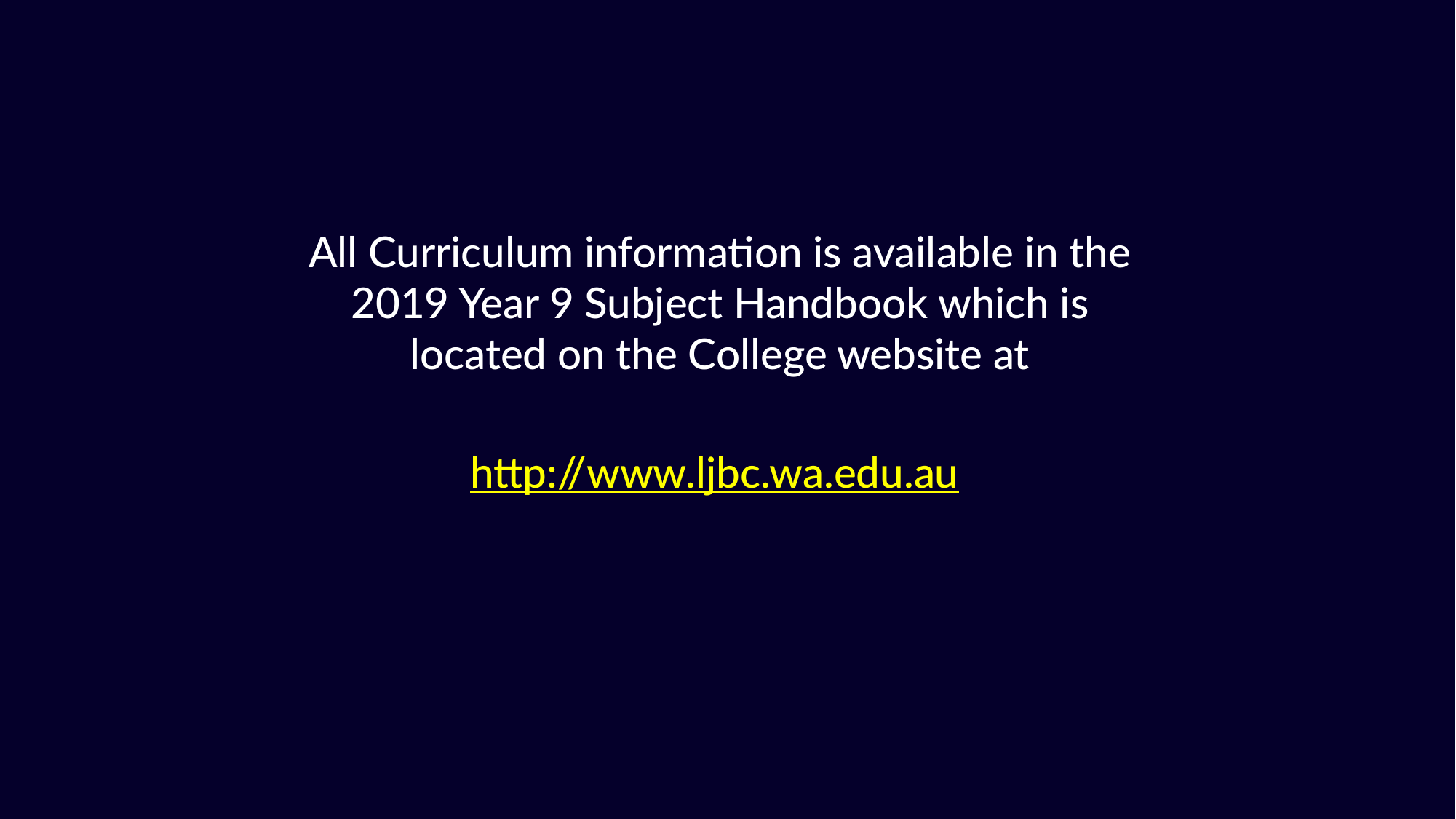

All Curriculum information is available in the 2019 Year 9 Subject Handbook which is located on the College website at

http://www.ljbc.wa.edu.au